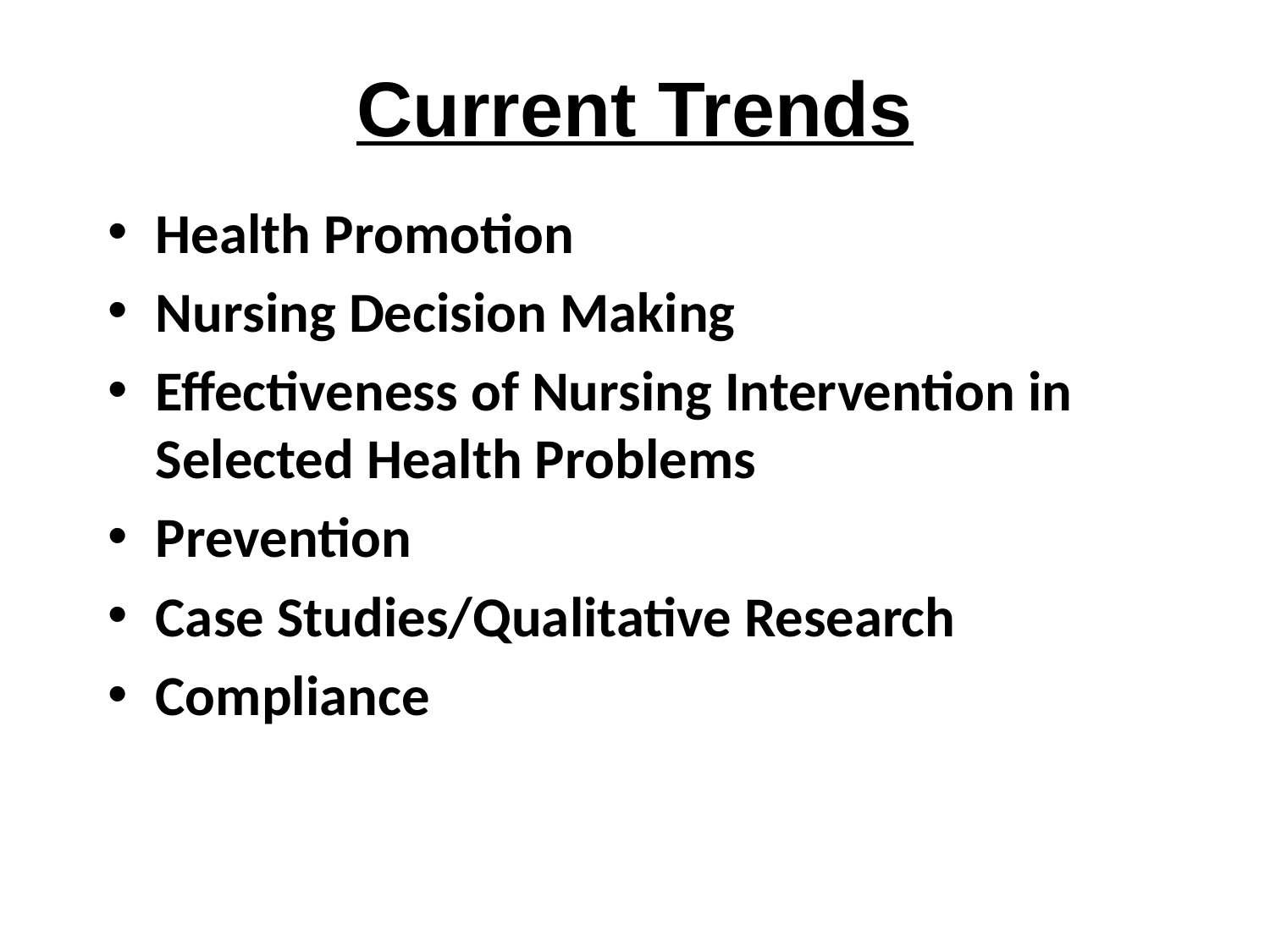

# Current Trends
Health Promotion
Nursing Decision Making
Effectiveness of Nursing Intervention in Selected Health Problems
Prevention
Case Studies/Qualitative Research
Compliance